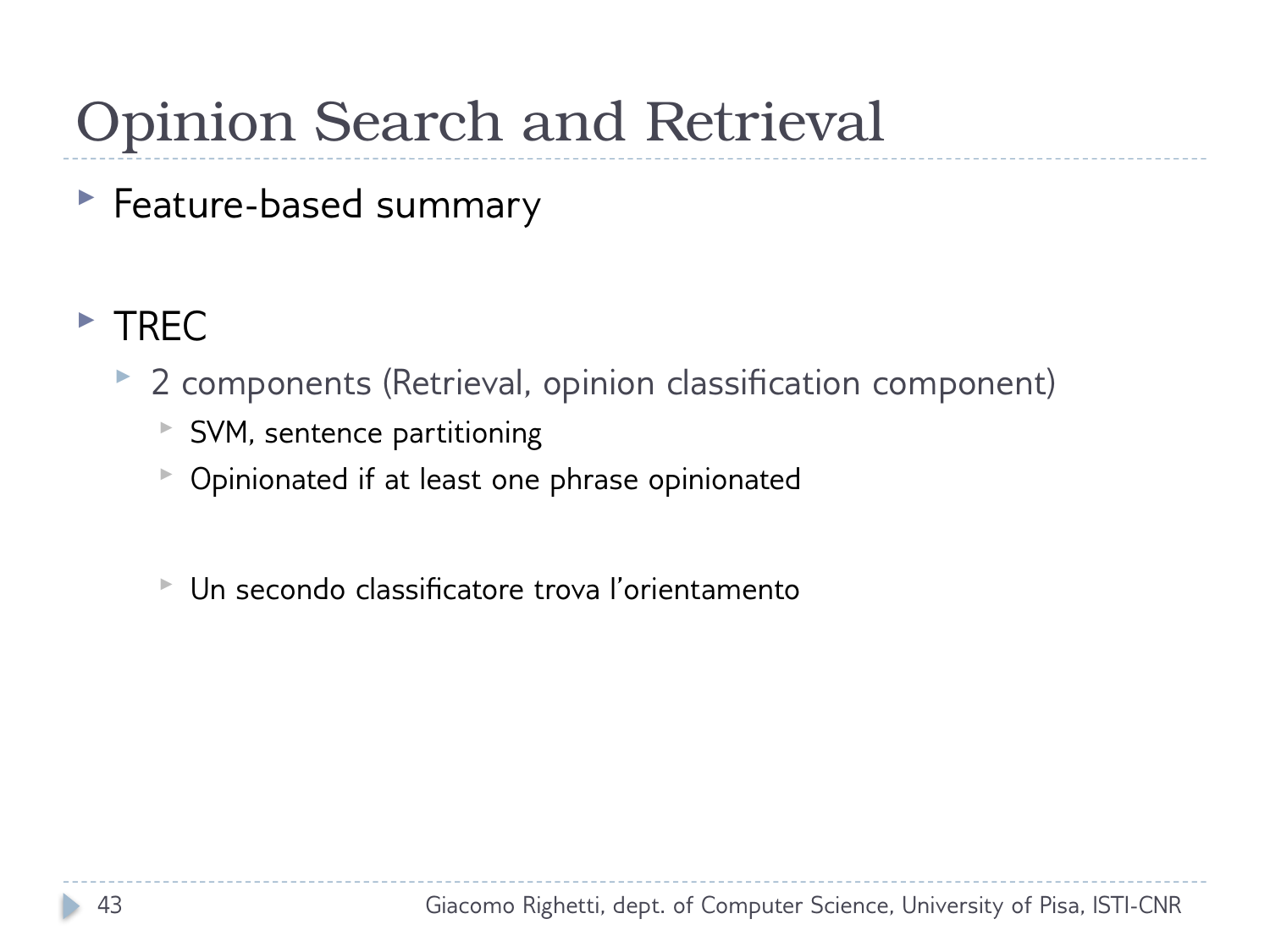

# Opinion Search and Retrieval
Feature-based summary

TREC
2 components (Retrieval, opinion classification component)
SVM, sentence partitioning
Opinionated if at least one phrase opinionated

Un secondo classificatore trova l’orientamento
43
Giacomo Righetti, dept. of Computer Science, University of Pisa, ISTI-CNR